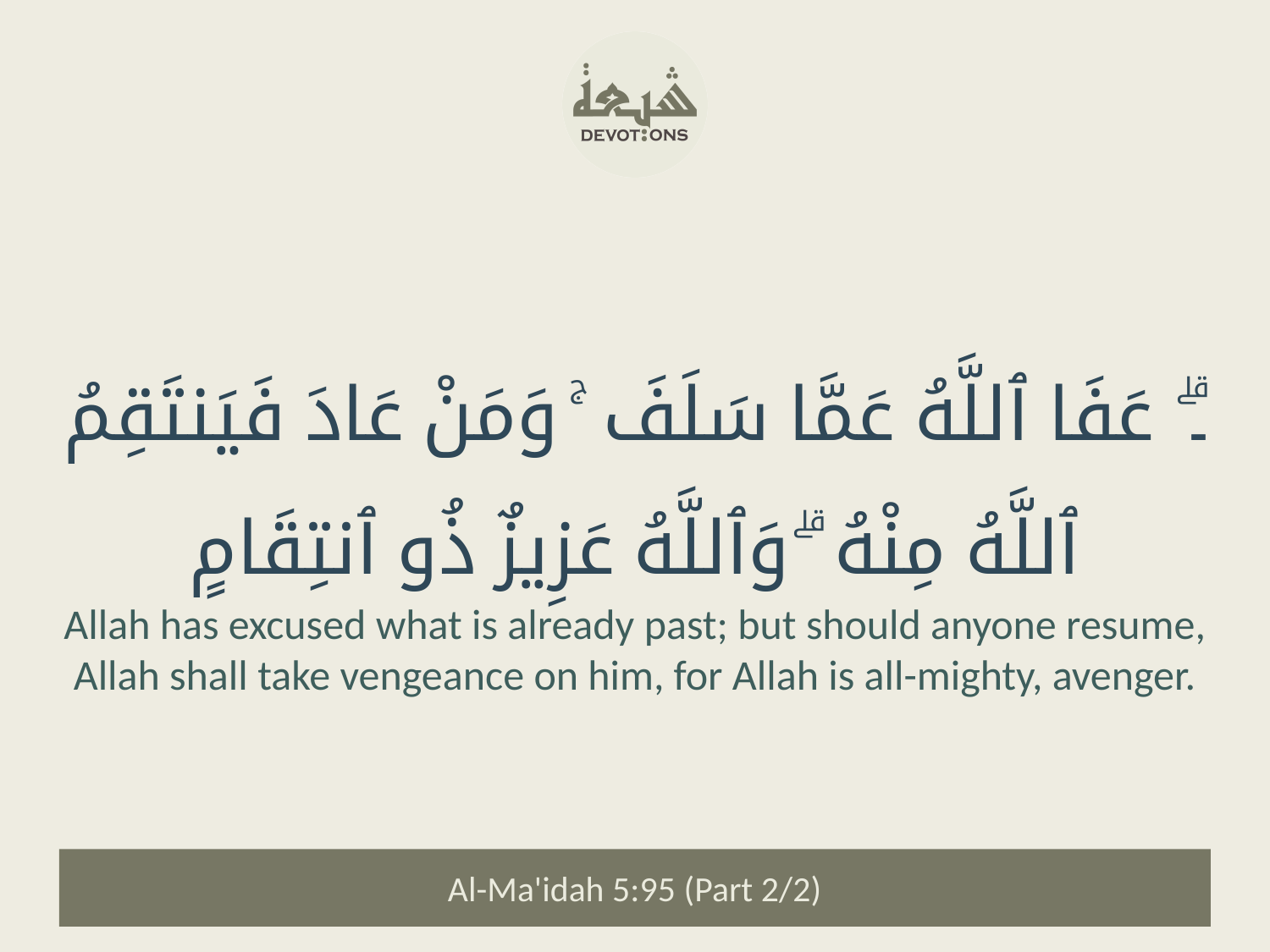

۔ۗ  عَفَا ٱللَّهُ عَمَّا سَلَفَ ۚ وَمَنْ عَادَ فَيَنتَقِمُ ٱللَّهُ مِنْهُ ۗ وَٱللَّهُ عَزِيزٌ ذُو ٱنتِقَامٍ
Allah has excused what is already past; but should anyone resume, Allah shall take vengeance on him, for Allah is all-mighty, avenger.
Al-Ma'idah 5:95 (Part 2/2)